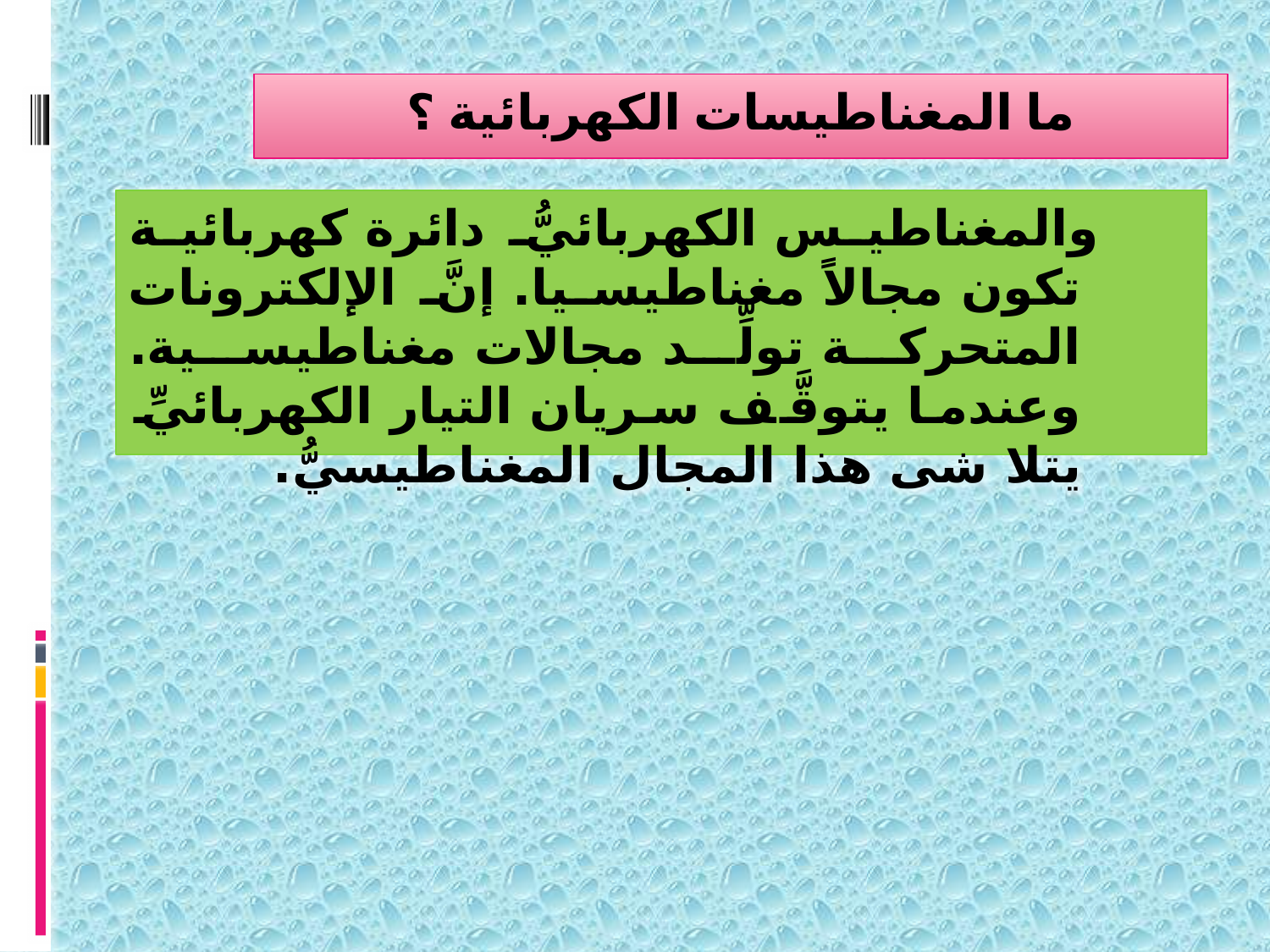

ما المغناطيسات الكهربائية ؟
     والمغناطيس الكهربائيُّ دائرة كهربائية تكون مجالاً مغناطيسيا. إنَّ الإلكترونات المتحركة تولِّد مجالات مغناطيسية. وعندما يتوقَّف سريان التيار الكهربائيِّ يتلا شى هذا المجال المغناطيسيُّ.